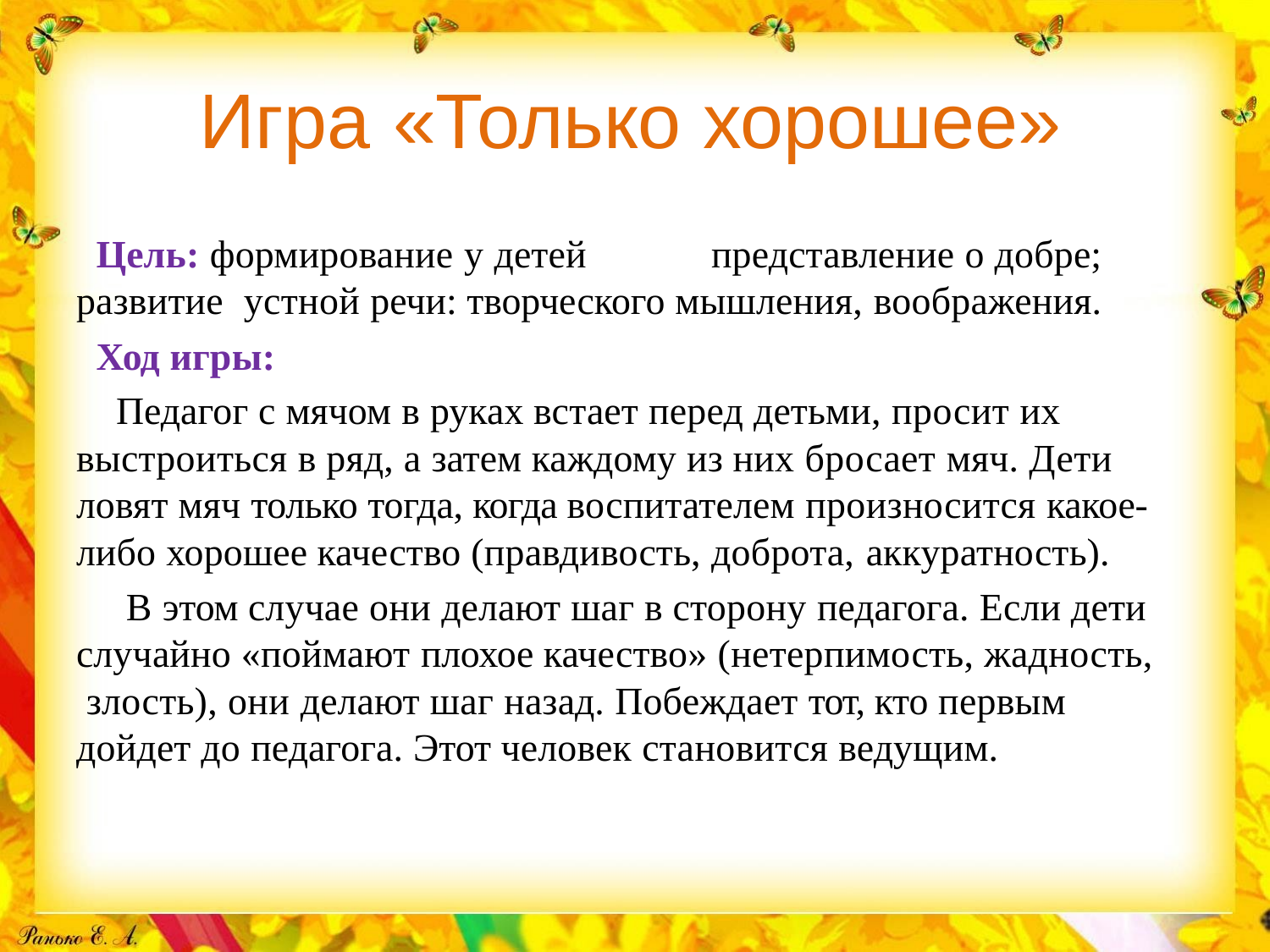

# Игра «Только хорошее»
Цель: формирование у детей	представление о добре; развитие  устной речи: творческого мышления, воображения.
Ход игры:
Педагог с мячом в руках встает перед детьми, просит их  выстроиться в ряд, а затем каждому из них бросает мяч. Дети  ловят мяч только тогда, когда воспитателем произносится какое-  либо хорошее качество (правдивость, доброта, аккуратность).
В этом случае они делают шаг в сторону педагога. Если дети  случайно «поймают плохое качество» (нетерпимость, жадность,  злость), они делают шаг назад. Побеждает тот, кто первым  дойдет до педагога. Этот человек становится ведущим.